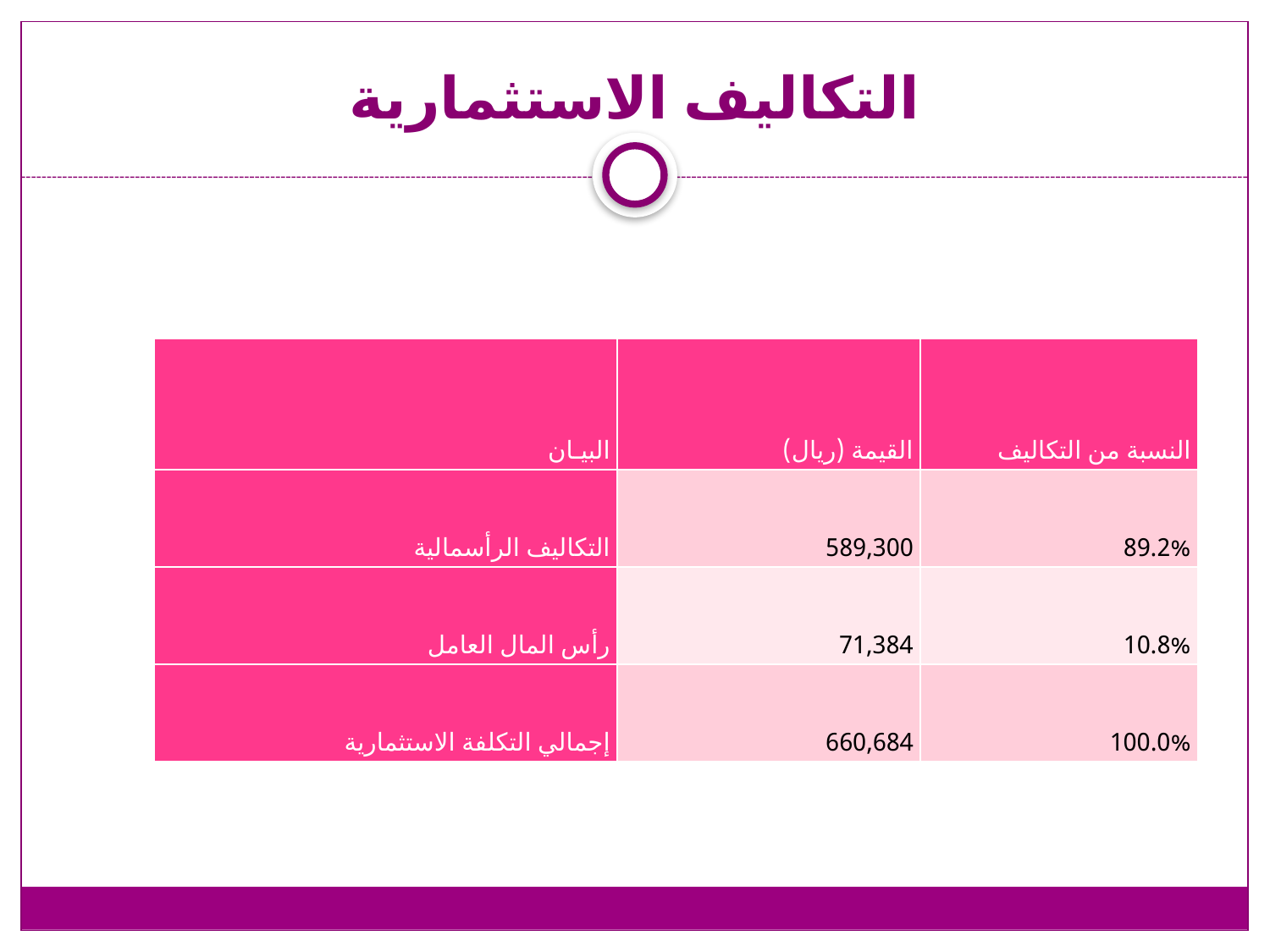

# التكاليف الاستثمارية
| البيـان | القيمة (ريال) | النسبة من التكاليف |
| --- | --- | --- |
| التكاليف الرأسمالية | 589,300 | 89.2% |
| رأس المال العامل | 71,384 | 10.8% |
| إجمالي التكلفة الاستثمارية | 660,684 | 100.0% |